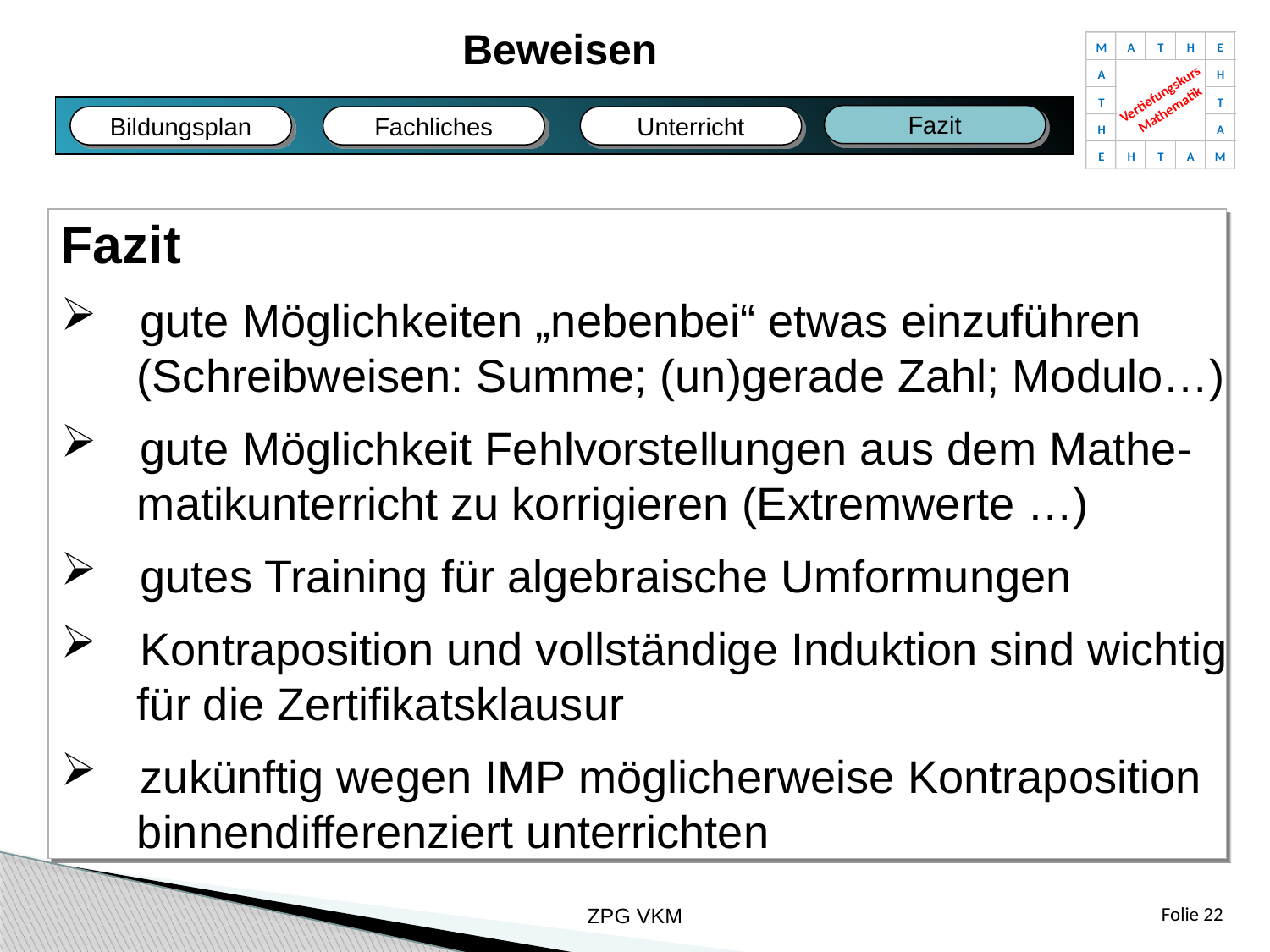

Beweisen

M
A
T
H
E

A
H
Vertiefungskurs
Mathematik

T
T

H
A

E
H
T
A
M

Fazit
Fachliches
Bildungsplan
Unterricht
Fazit
Bildungsplan
Fachliches
Unterricht
Fazit
gute Möglichkeiten „nebenbei“ etwas einzuführen
      (Schreibweisen: Summe; (un)gerade Zahl; Modulo…)
gute Möglichkeit Fehlvorstellungen aus dem Mathe-
      matikunterricht zu korrigieren (Extremwerte …)
gutes Training für algebraische Umformungen
Kontraposition und vollständige Induktion sind wichtig
      für die Zertifikatsklausur
zukünftig wegen IMP möglicherweise Kontraposition
      binnendifferenziert unterrichten

ZPG VKM
Folie 22